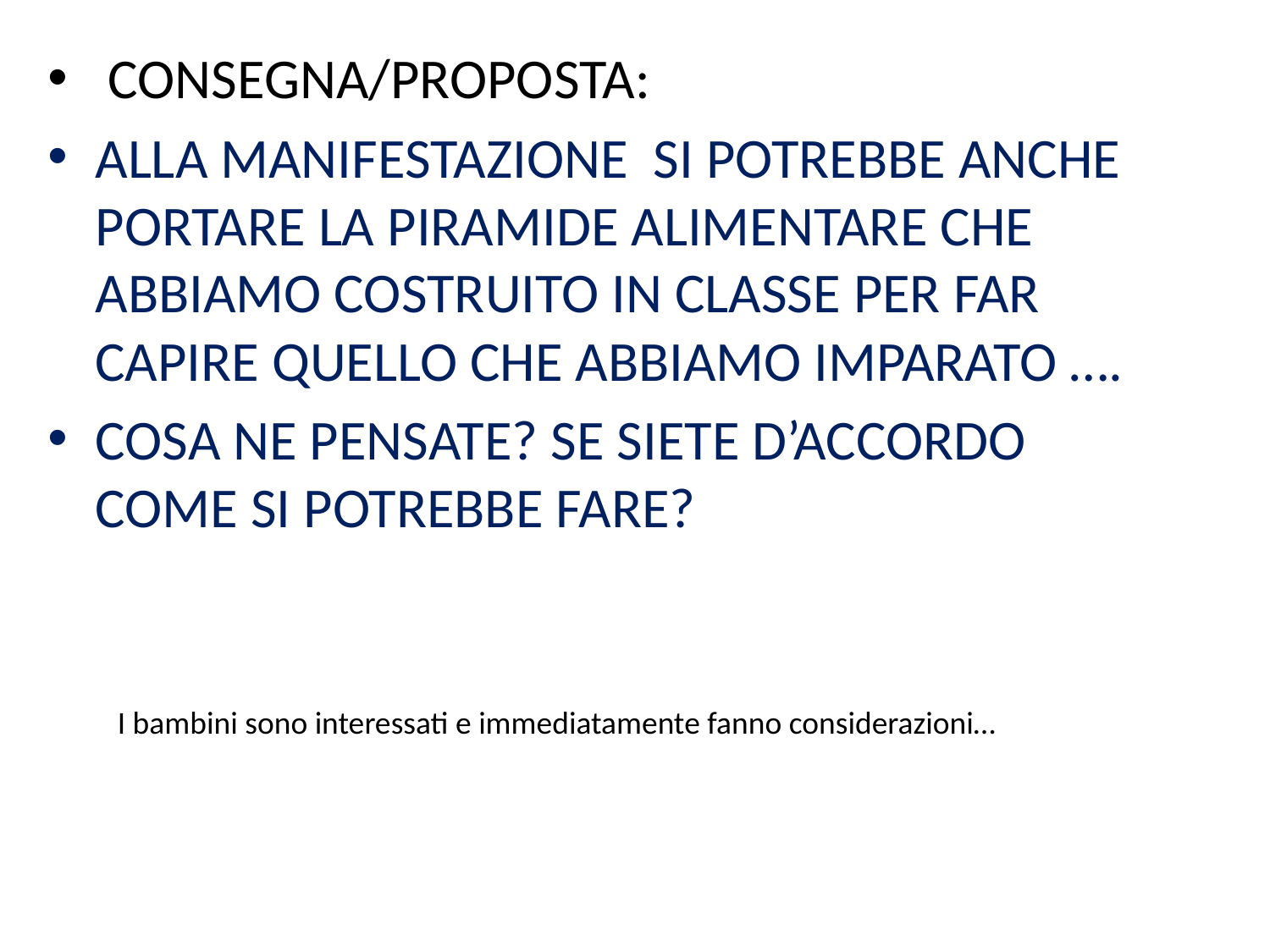

CONSEGNA/PROPOSTA:
ALLA MANIFESTAZIONE  SI POTREBBE ANCHE PORTARE LA PIRAMIDE ALIMENTARE CHE ABBIAMO COSTRUITO IN CLASSE PER FAR CAPIRE QUELLO CHE ABBIAMO IMPARATO ….
COSA NE PENSATE? SE SIETE D’ACCORDO COME SI POTREBBE FARE?
I bambini sono interessati e immediatamente fanno considerazioni…